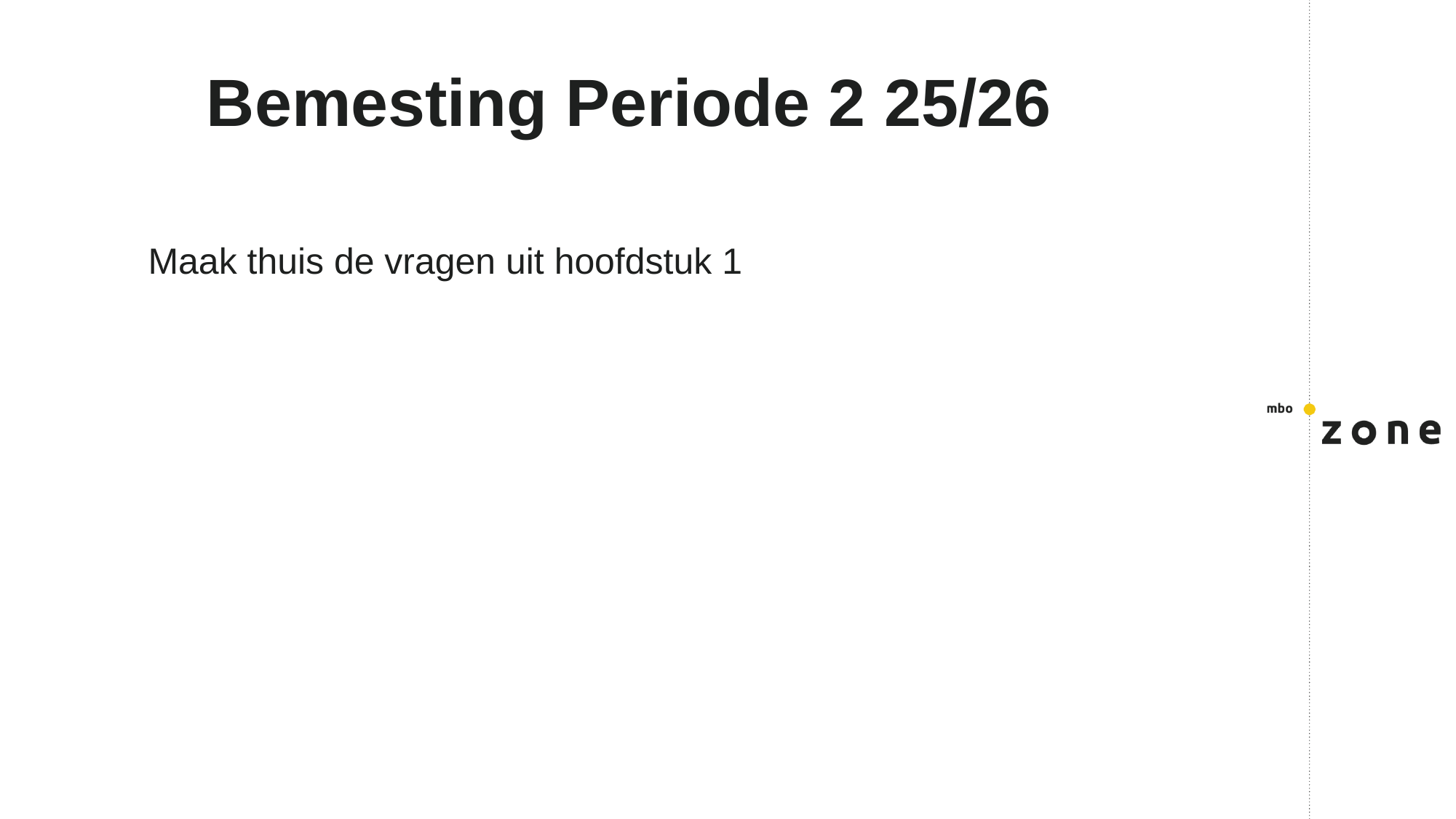

# Bemesting Periode 2 25/26

Maak thuis de vragen uit hoofdstuk 1